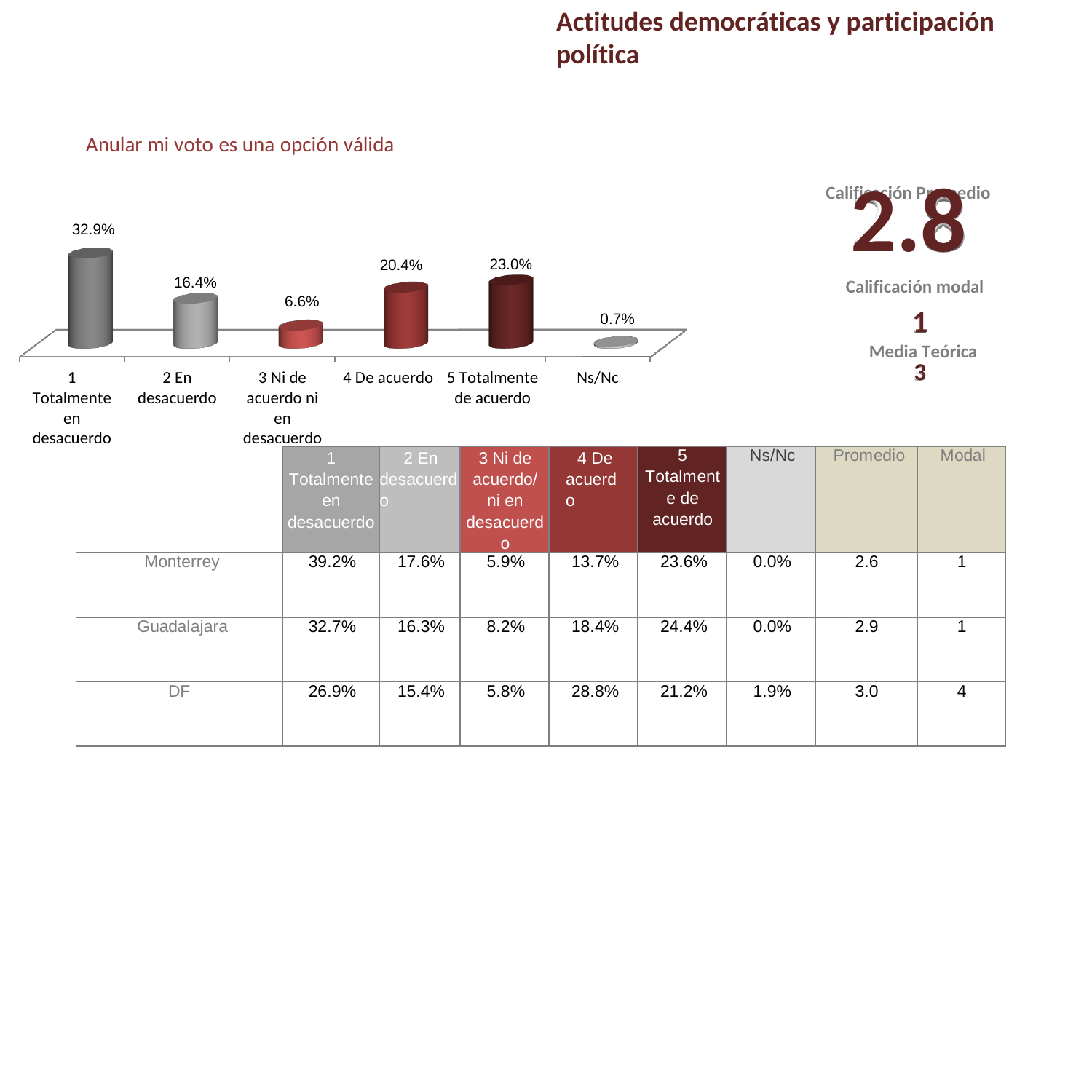

Actitudes democráticas y participación política

Anular mi voto es una opción válida

Calificación Promedio

2.8
Calificación modal
1
Media Teórica
3

32.9%
23.0%
20.4%
16.4%
6.6%

0.7%

1 Totalmente en desacuerdo
3 Ni de acuerdo ni en desacuerdo
2 En
desacuerdo
4 De acuerdo
5 Totalmente
de acuerdo
Ns/Nc
|  | 1 Totalmente en desacuerdo | 2 En desacuerdo | 3 Ni de acuerdo/ ni en desacuerdo | 4 De acuerdo | 5 Totalmente de acuerdo | Ns/Nc | Promedio | Modal |
| --- | --- | --- | --- | --- | --- | --- | --- | --- |
| Monterrey | 39.2% | 17.6% | 5.9% | 13.7% | 23.6% | 0.0% | 2.6 | 1 |
| Guadalajara | 32.7% | 16.3% | 8.2% | 18.4% | 24.4% | 0.0% | 2.9 | 1 |
| DF | 26.9% | 15.4% | 5.8% | 28.8% | 21.2% | 1.9% | 3.0 | 4 |